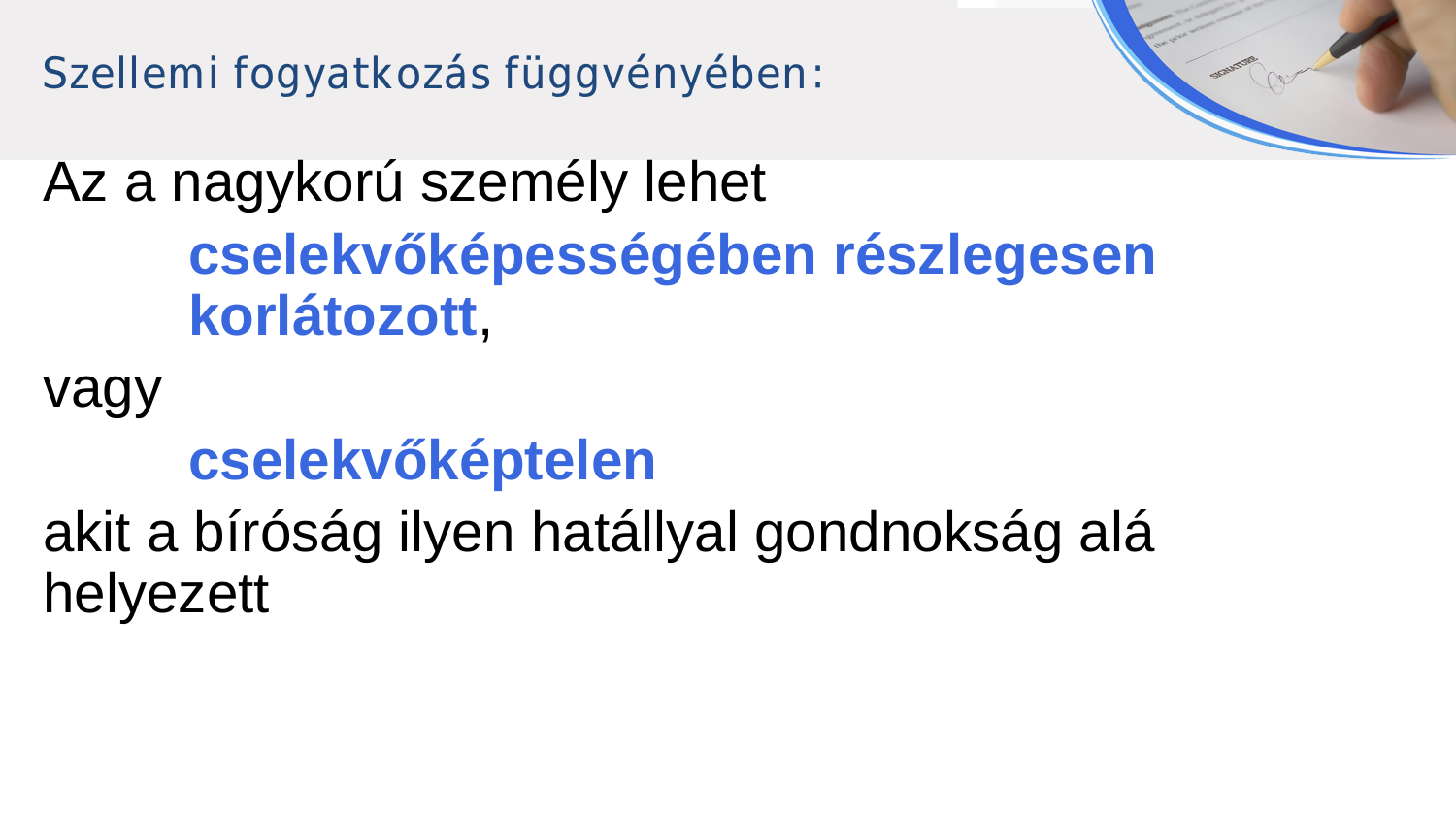

Szellemi fogyatkozás függvényében:
Az a nagykorú személy lehet
	cselekvőképességében részlegesen
	korlátozott,
vagy
	cselekvőképtelen
akit a bíróság ilyen hatállyal gondnokság alá
helyezett